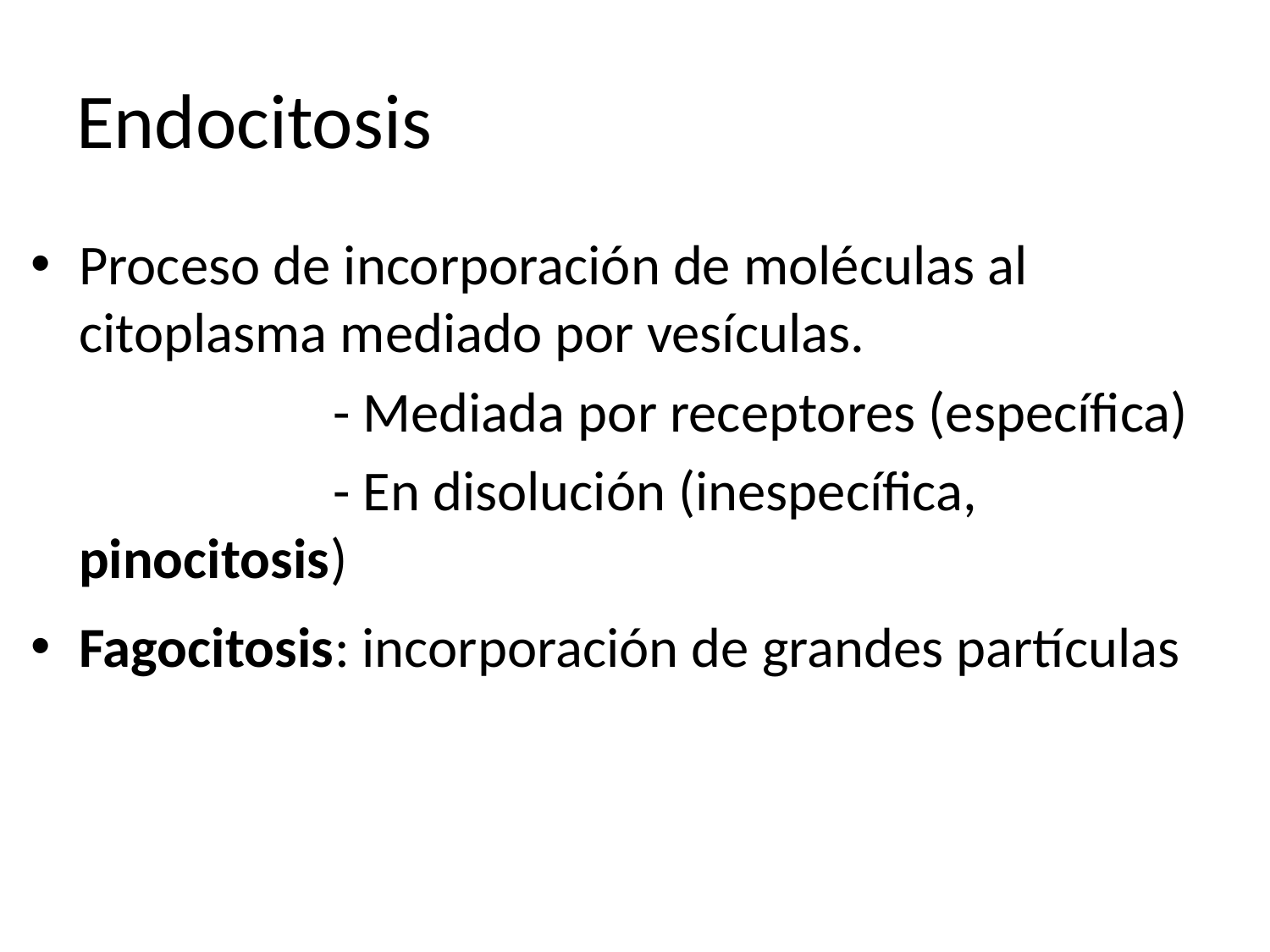

# Endocitosis
Proceso de incorporación de moléculas al citoplasma mediado por vesículas.
 			- Mediada por receptores (específica)
			- En disolución (inespecífica, pinocitosis)
Fagocitosis: incorporación de grandes partículas